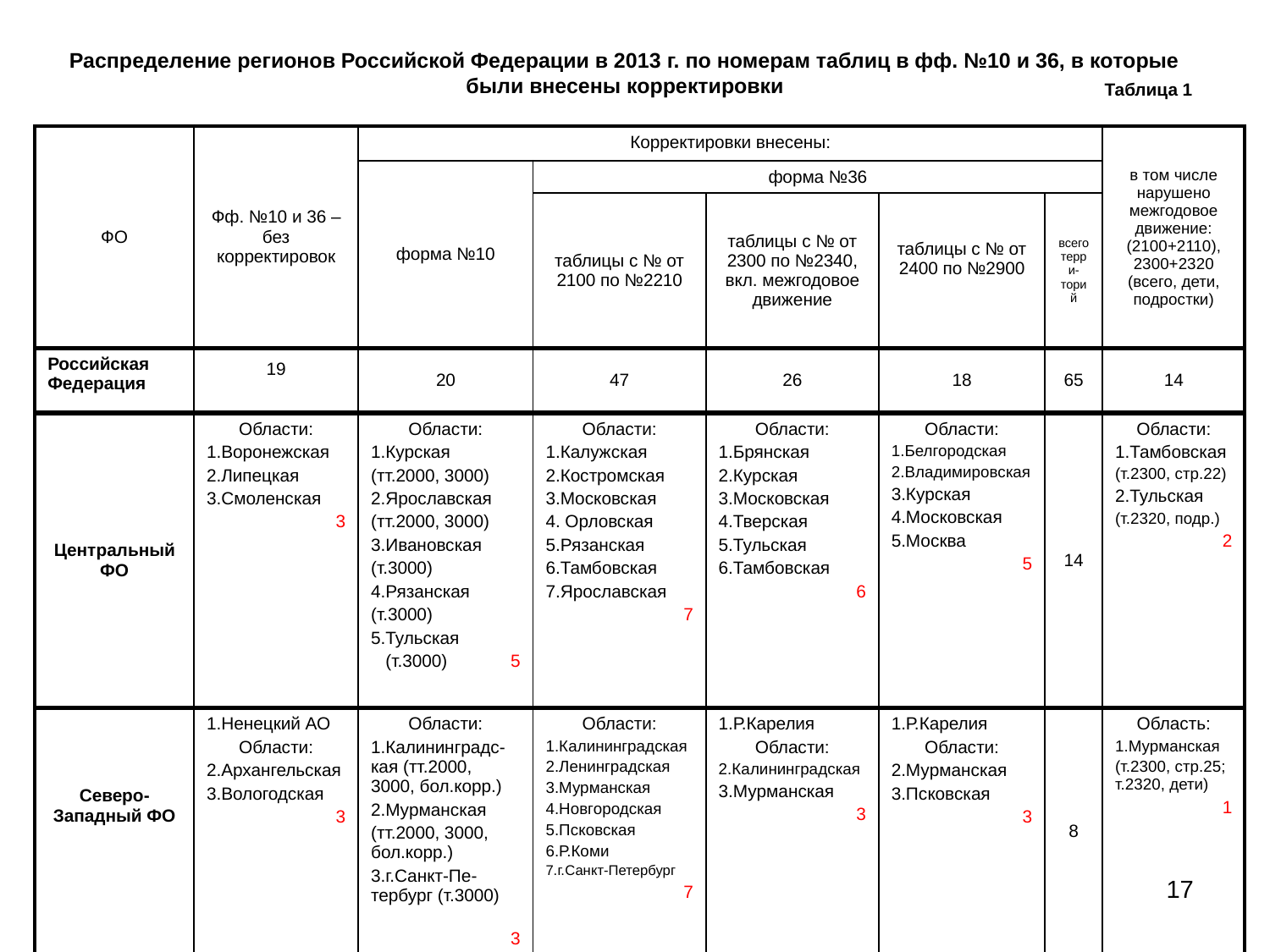

Распределение регионов Российской Федерации в 2013 г. по номерам таблиц в фф. №10 и 36, в которые были внесены корректировки
Таблица 1
| ФО | Фф. №10 и 36 – без корректировок | Корректировки внесены: |  |  |  |  | в том числе нарушено межгодовое движение: (2100+2110), 2300+2320 (всего, дети, подростки) |
| --- | --- | --- | --- | --- | --- | --- | --- |
|  |  | форма №10 | форма №36 |  |  |  |  |
|  |  |  | таблицы с № от 2100 по №2210 | таблицы с № от 2300 по №2340, вкл. межгодовое движение | таблицы с № от 2400 по №2900 | всего терри-торий |  |
| Российская Федерация | 19 | 20 | 47 | 26 | 18 | 65 | 14 |
| Центральный ФО | Области: 1.Воронежская 2.Липецкая 3.Смоленская 3 | Области: 1.Курская (тт.2000, 3000) 2.Ярославская (тт.2000, 3000) 3.Ивановская (т.3000) 4.Рязанская (т.3000) 5.Тульская (т.3000) 5 | Области: 1.Калужская 2.Костромская 3.Московская 4. Орловская 5.Рязанская 6.Тамбовская 7.Ярославская 7 | Области: 1.Брянская 2.Курская 3.Московская 4.Тверская 5.Тульская 6.Тамбовская 6 | Области: 1.Белгородская 2.Владимировская 3.Курская 4.Московская 5.Москва 5 | 14 | Области: 1.Тамбовская (т.2300, стр.22) 2.Тульская (т.2320, подр.) 2 |
| Северо-Западный ФО | 1.Ненецкий АО Области: 2.Архангельская 3.Вологодская 3 | Области: 1.Калининградс-кая (тт.2000, 3000, бол.корр.) 2.Мурманская (тт.2000, 3000, бол.корр.) 3.г.Санкт-Пе-тербург (т.3000) 3 | Области: 1.Калининградская 2.Ленинградская 3.Мурманская 4.Новгородская 5.Псковская 6.Р.Коми 7.г.Санкт-Петербург 7 | 1.Р.Карелия Области: 2.Калининградская 3.Мурманская 3 | 1.Р.Карелия Области: 2.Мурманская 3.Псковская 3 | 8 | Область: 1.Мурманская (т.2300, стр.25; т.2320, дети) 1 |
17